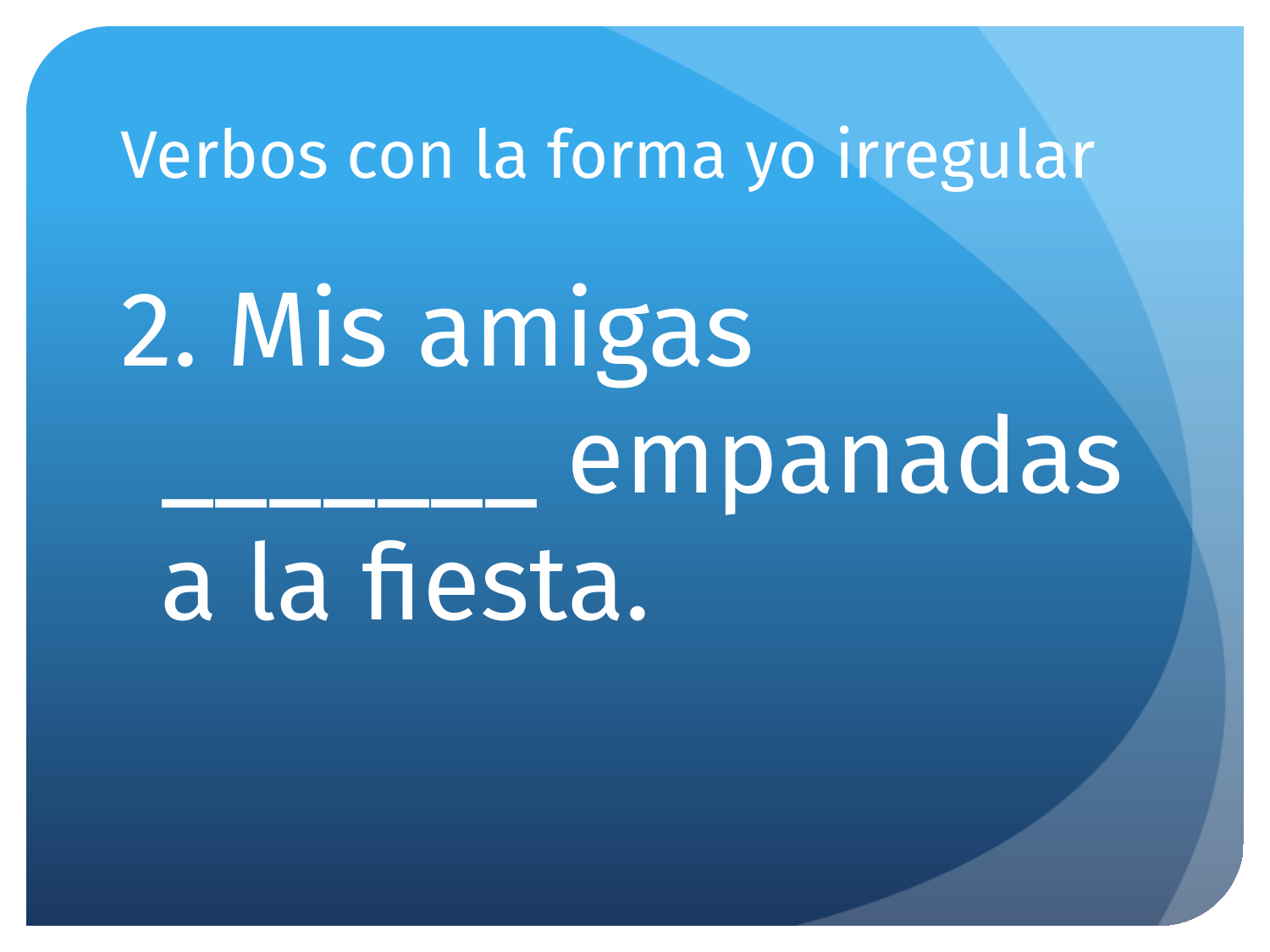

# Verbos con la forma yo irregular
2. Mis amigas _______ empanadas a la fiesta.